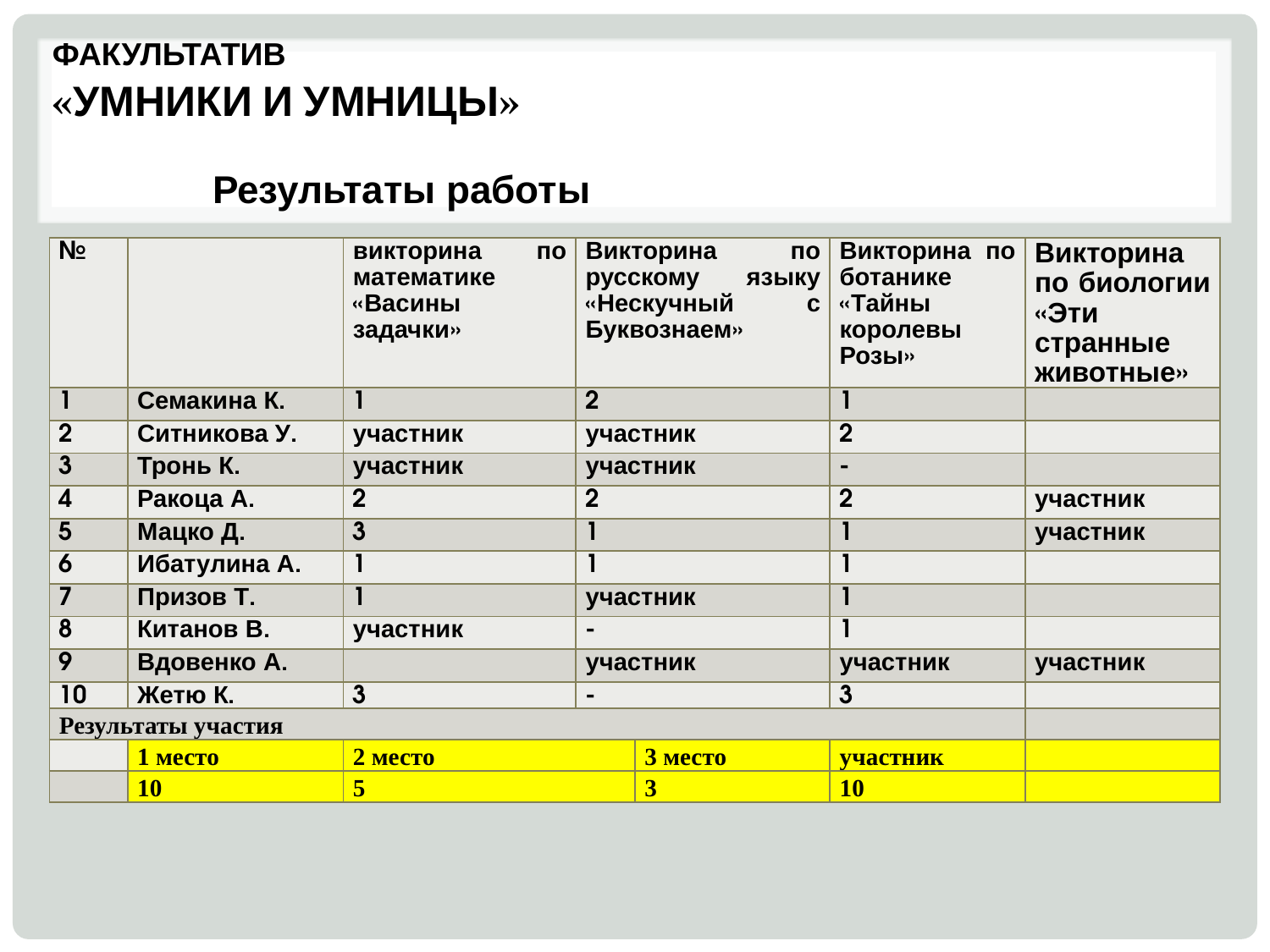

# Факультатив «Умники и умницы»
Результаты работы
| № |  | викторина по математике «Васины задачки» | Викторина по русскому языку «Нескучный с Буквознаем» |  | Викторина по ботанике «Тайны королевы Розы» | Викторина по биологии «Эти странные животные» |
| --- | --- | --- | --- | --- | --- | --- |
| 1 | Семакина К. | 1 | 2 |  | 1 |  |
| 2 | Ситникова У. | участник | участник |  | 2 |  |
| 3 | Тронь К. | участник | участник |  | - |  |
| 4 | Ракоца А. | 2 | 2 |  | 2 | участник |
| 5 | Мацко Д. | 3 | 1 |  | 1 | участник |
| 6 | Ибатулина А. | 1 | 1 |  | 1 |  |
| 7 | Призов Т. | 1 | участник |  | 1 |  |
| 8 | Китанов В. | участник | - |  | 1 |  |
| 9 | Вдовенко А. |  | участник |  | участник | участник |
| 10 | Жетю К. | 3 | - |  | 3 |  |
| Результаты участия |  |  |  |  |  |  |
|  | 1 место | 2 место |  | 3 место | участник |  |
|  | 10 | 5 |  | 3 | 10 |  |